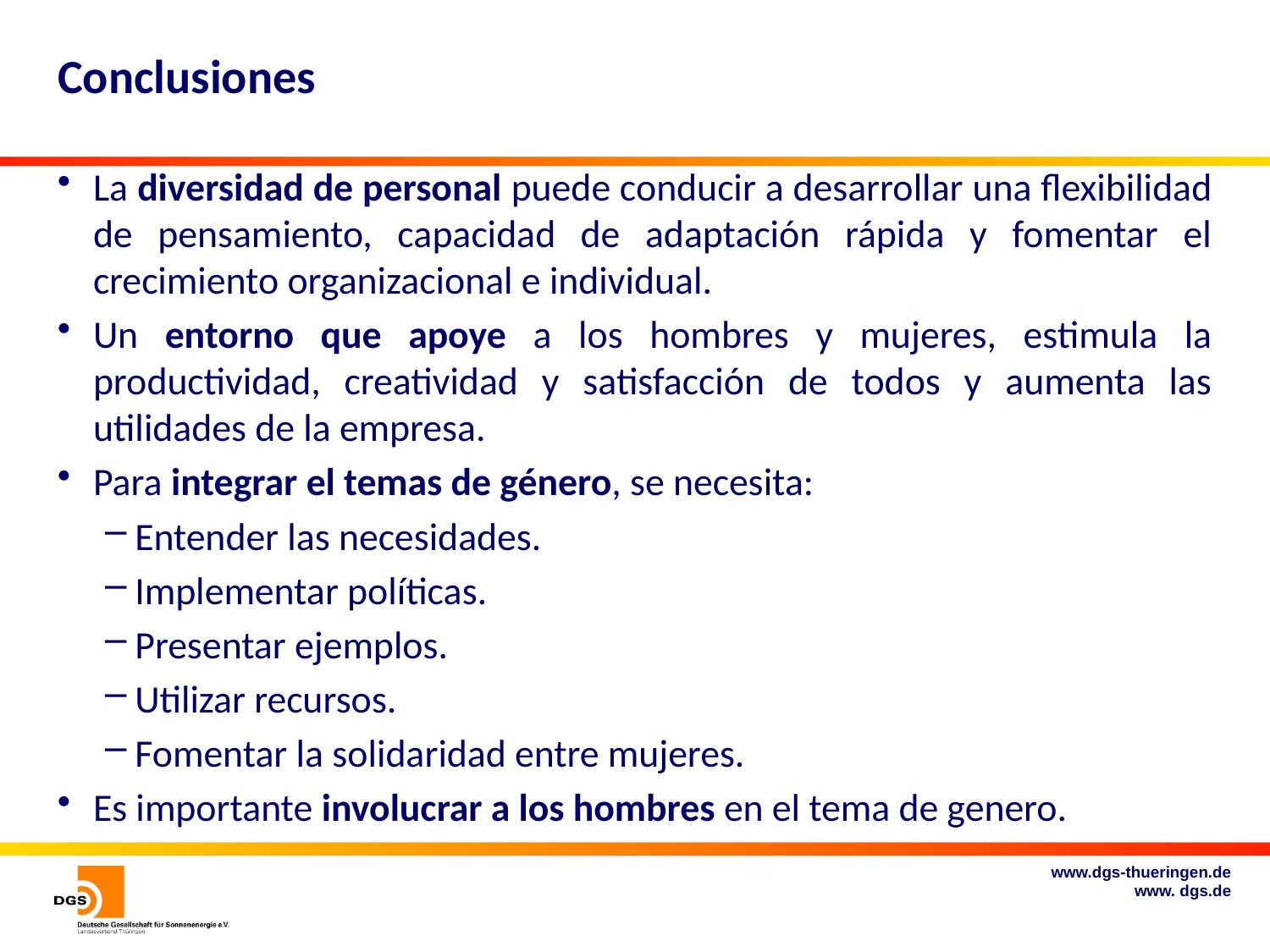

# Conclusiones
La diversidad de personal puede conducir a desarrollar una flexibilidad de pensamiento, capacidad de adaptación rápida y fomentar el crecimiento organizacional e individual.
Un entorno que apoye a los hombres y mujeres, estimula la productividad, creatividad y satisfacción de todos y aumenta las utilidades de la empresa.
Para integrar el temas de género, se necesita:
Entender las necesidades.
Implementar políticas.
Presentar ejemplos.
Utilizar recursos.
Fomentar la solidaridad entre mujeres.
Es importante involucrar a los hombres en el tema de genero.